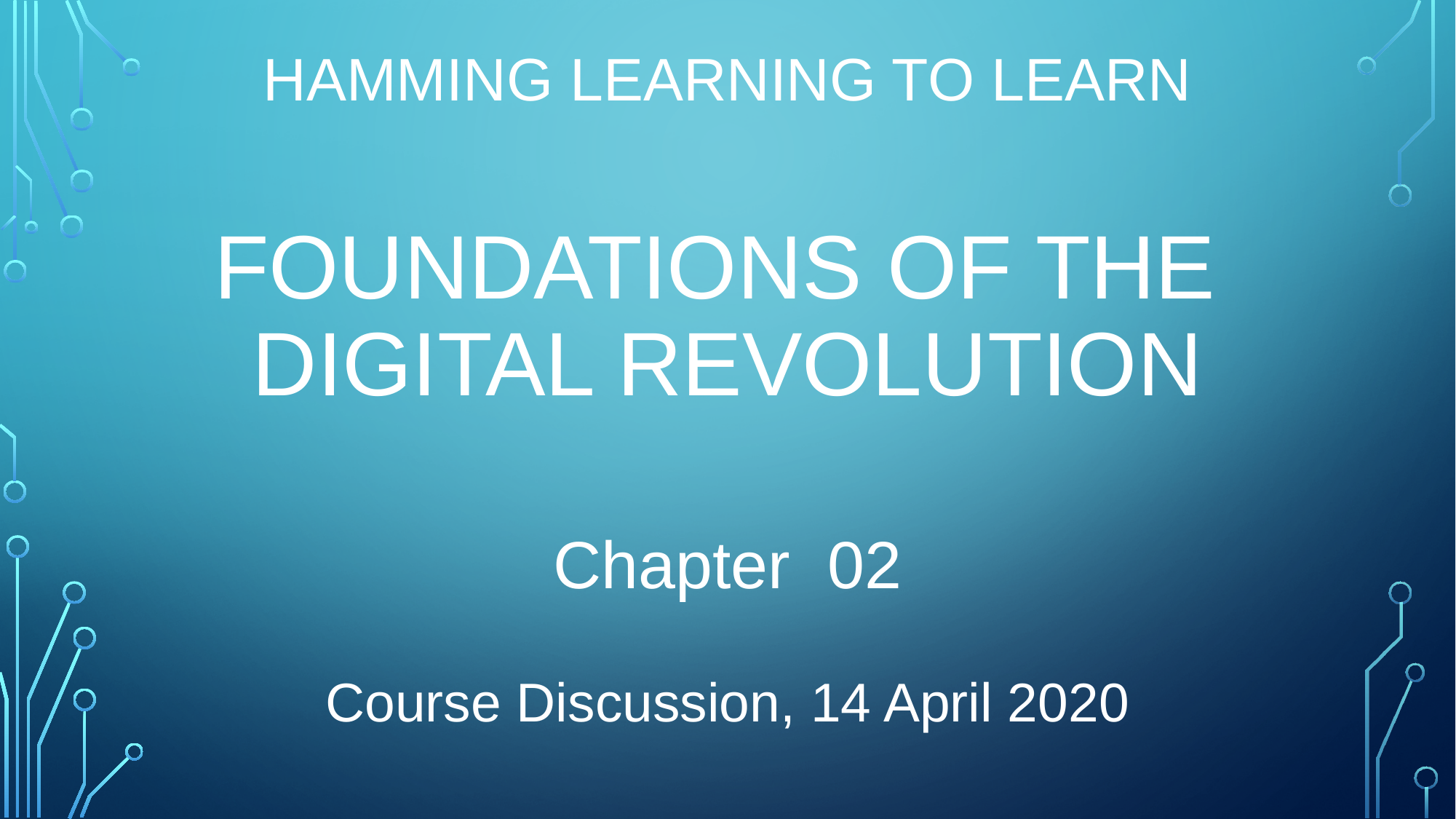

# Hamming Learning to Learn Foundations of the Digital Revolution
Chapter  02

Course Discussion, 14 April 2020